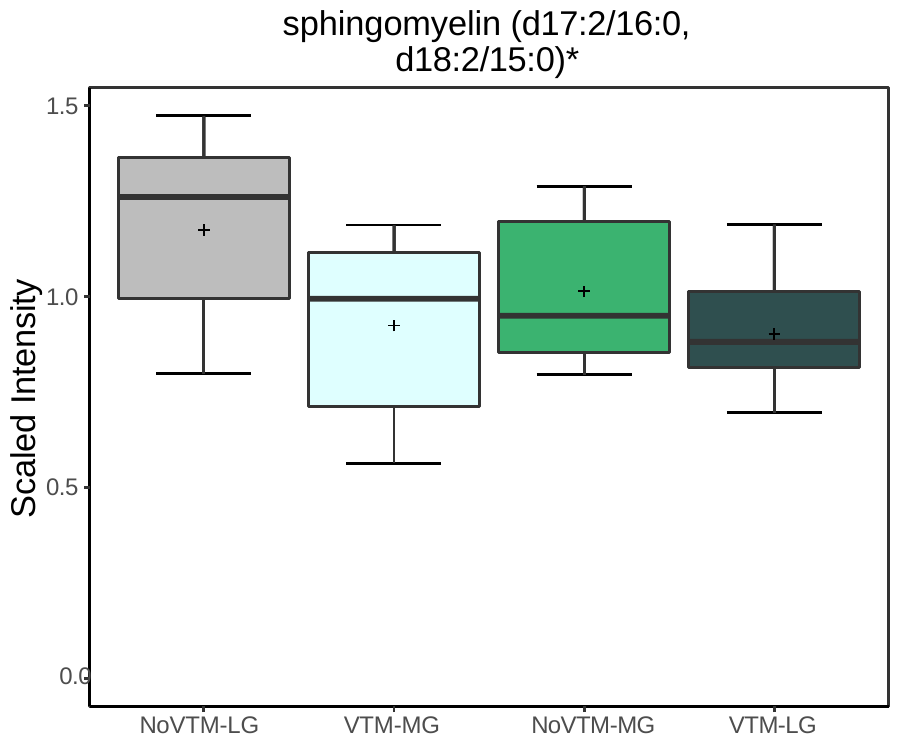

# sphingomyelin (d17:2/16:0, d18:2/15:0)*

1.5

Scaled Intensity
1.0

0.5
0.0
NoVTM-LG
VTM-MG
NoVTM-MG
VTM-LG